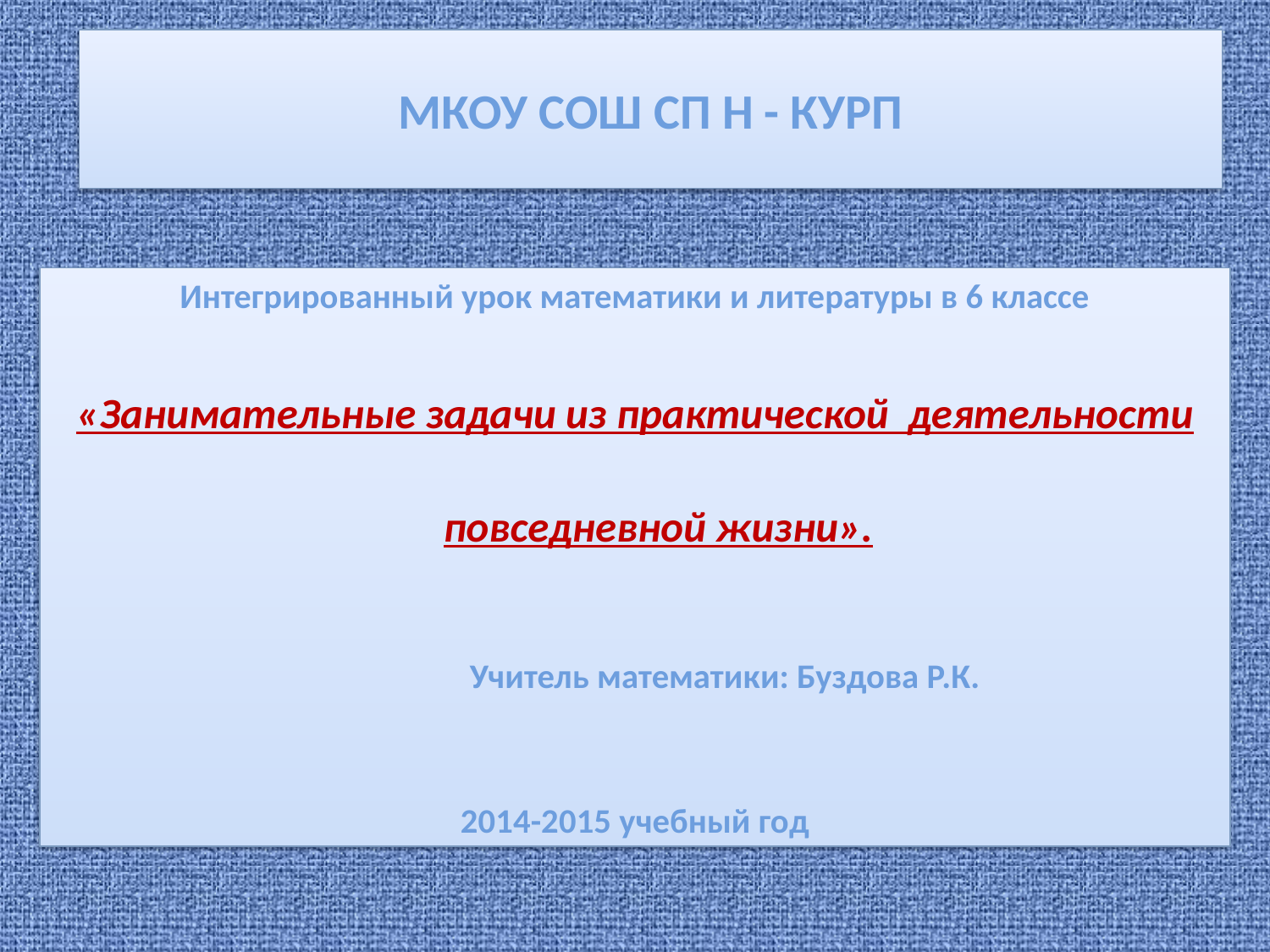

# МКОУ СОШ СП Н - КУРП
Интегрированный урок математики и литературы в 6 классе
«Занимательные задачи из практической  деятельности повседневной жизни».

                        Учитель математики: Буздова Р.К.

2014-2015 учебный год